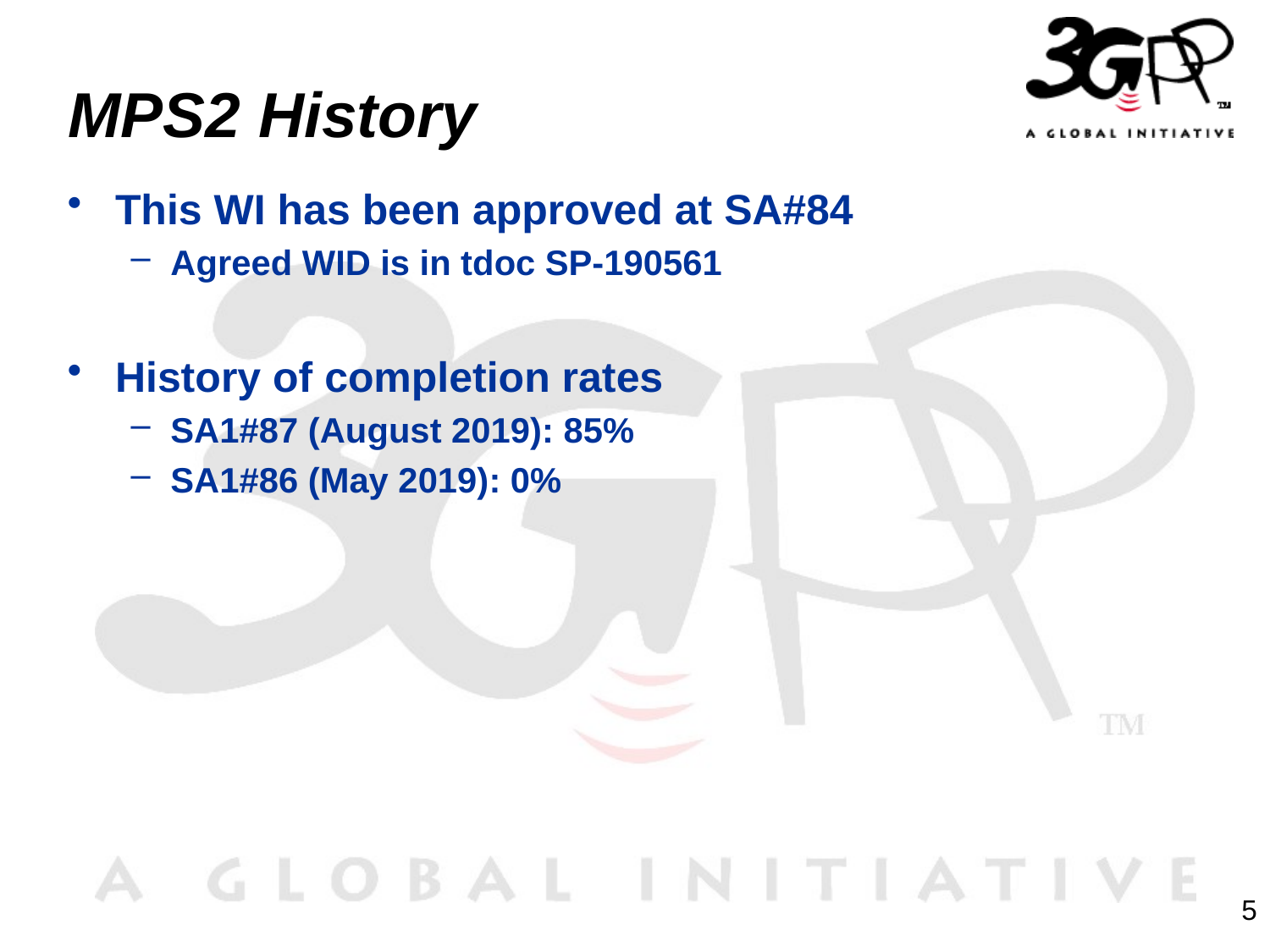

# MPS2 History
This WI has been approved at SA#84
Agreed WID is in tdoc SP-190561

History of completion rates
SA1#87 (August 2019): 85%
SA1#86 (May 2019): 0%
5